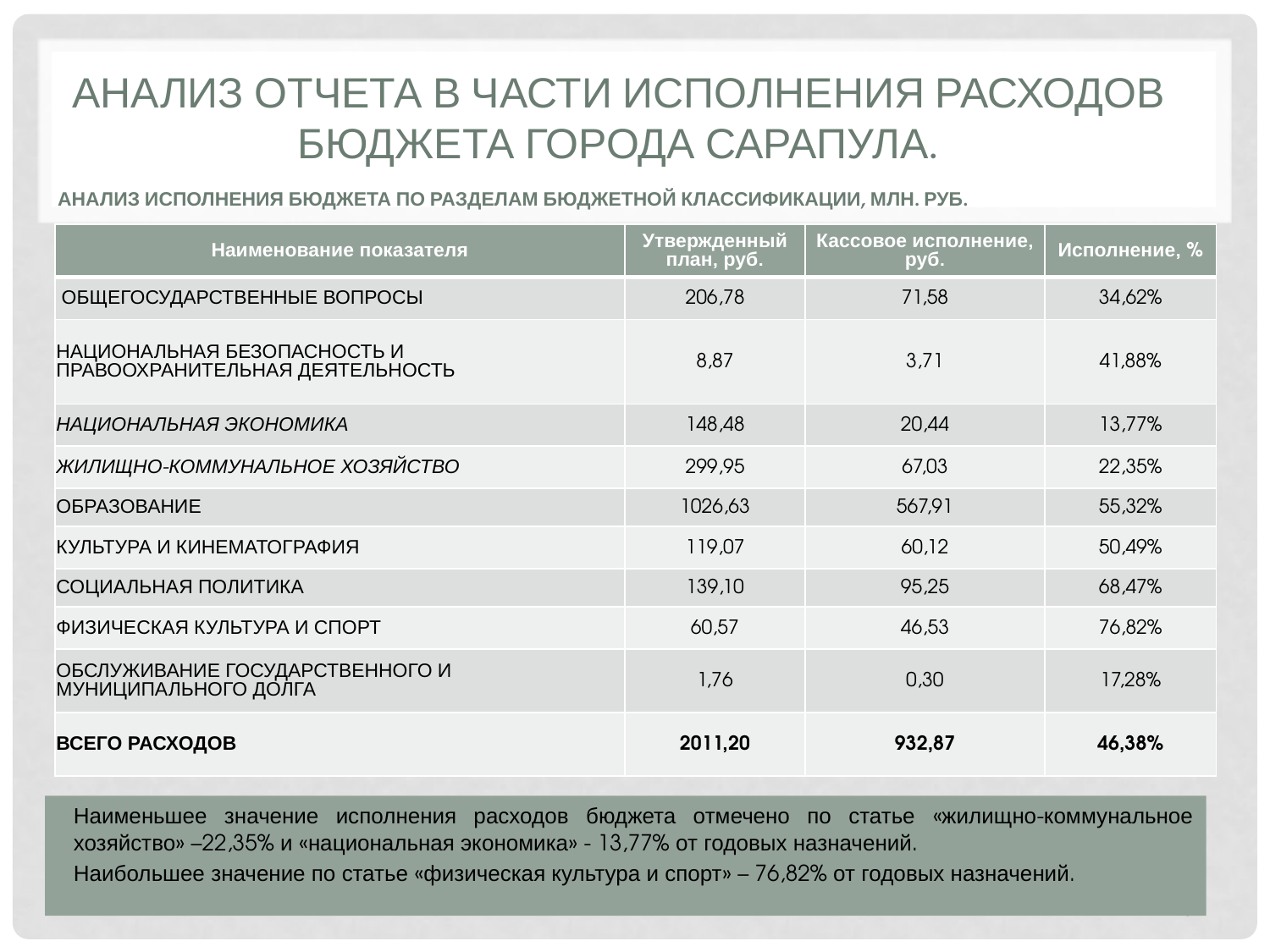

# Анализ отчета в части исполнения расходов бюджета города Сарапула.
Анализ исполнения бюджета по разделам бюджетной классификации, млн. руб.
| Наименование показателя | Утвержденный план, руб. | Кассовое исполнение, руб. | Исполнение, % |
| --- | --- | --- | --- |
| ОБЩЕГОСУДАРСТВЕННЫЕ ВОПРОСЫ | 206,78 | 71,58 | 34,62% |
| НАЦИОНАЛЬНАЯ БЕЗОПАСНОСТЬ И ПРАВООХРАНИТЕЛЬНАЯ ДЕЯТЕЛЬНОСТЬ | 8,87 | 3,71 | 41,88% |
| НАЦИОНАЛЬНАЯ ЭКОНОМИКА | 148,48 | 20,44 | 13,77% |
| ЖИЛИЩНО-КОММУНАЛЬНОЕ ХОЗЯЙСТВО | 299,95 | 67,03 | 22,35% |
| ОБРАЗОВАНИЕ | 1026,63 | 567,91 | 55,32% |
| КУЛЬТУРА И КИНЕМАТОГРАФИЯ | 119,07 | 60,12 | 50,49% |
| СОЦИАЛЬНАЯ ПОЛИТИКА | 139,10 | 95,25 | 68,47% |
| ФИЗИЧЕСКАЯ КУЛЬТУРА И СПОРТ | 60,57 | 46,53 | 76,82% |
| ОБСЛУЖИВАНИЕ ГОСУДАРСТВЕННОГО И МУНИЦИПАЛЬНОГО ДОЛГА | 1,76 | 0,30 | 17,28% |
| ВСЕГО РАСХОДОВ | 2011,20 | 932,87 | 46,38% |
Наименьшее значение исполнения расходов бюджета отмечено по статье «жилищно-коммунальное хозяйство» –22,35% и «национальная экономика» - 13,77% от годовых назначений.
Наибольшее значение по статье «физическая культура и спорт» – 76,82% от годовых назначений.
13